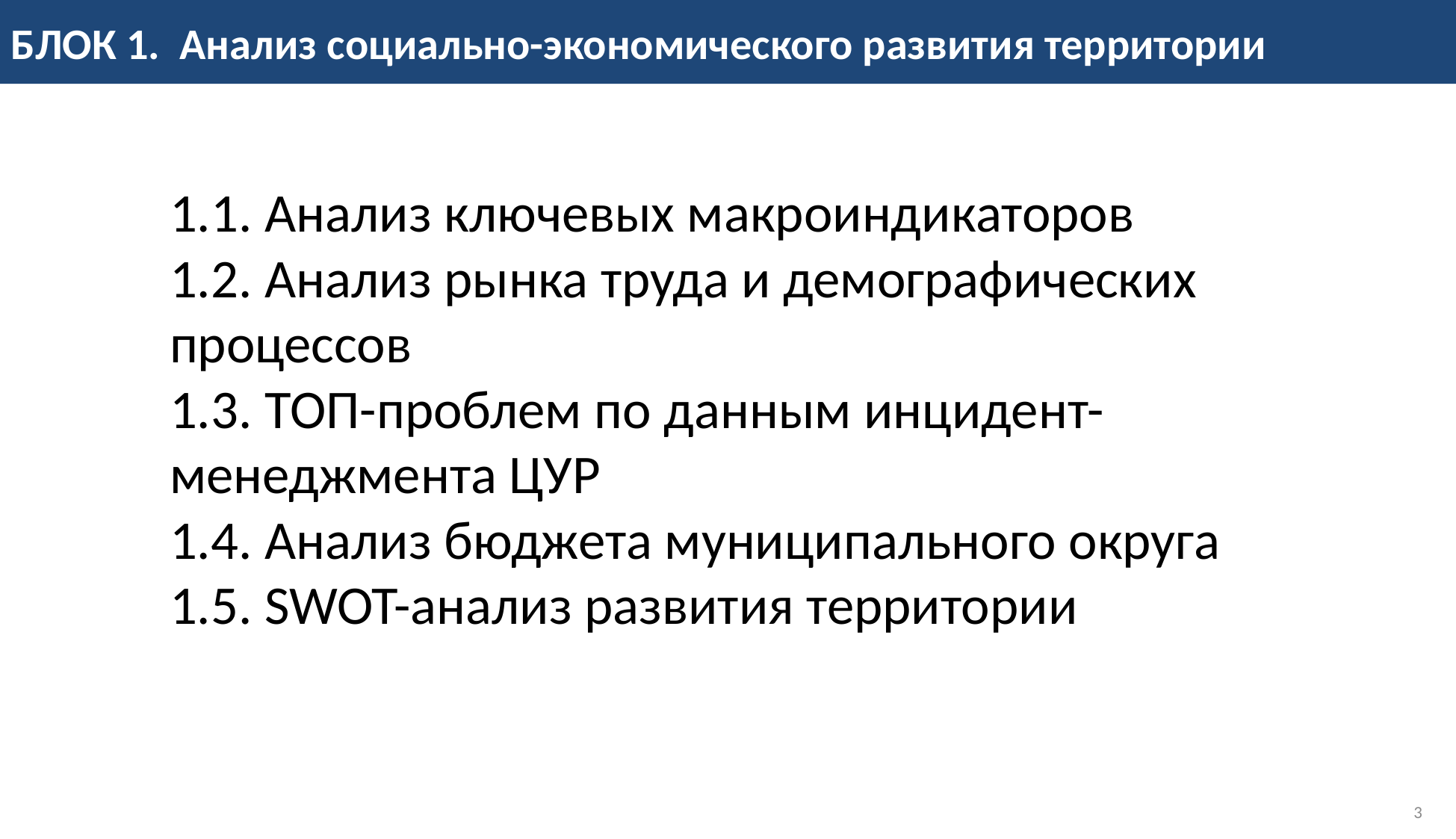

БЛОК 1.  Анализ социально-экономического развития территории

1.1. Анализ ключевых макроиндикаторов
1.2. Анализ рынка труда и демографических процессов
1.3. ТОП-проблем по данным инцидент-менеджмента ЦУР
1.4. Анализ бюджета муниципального округа
1.5. SWOT-анализ развития территории
3